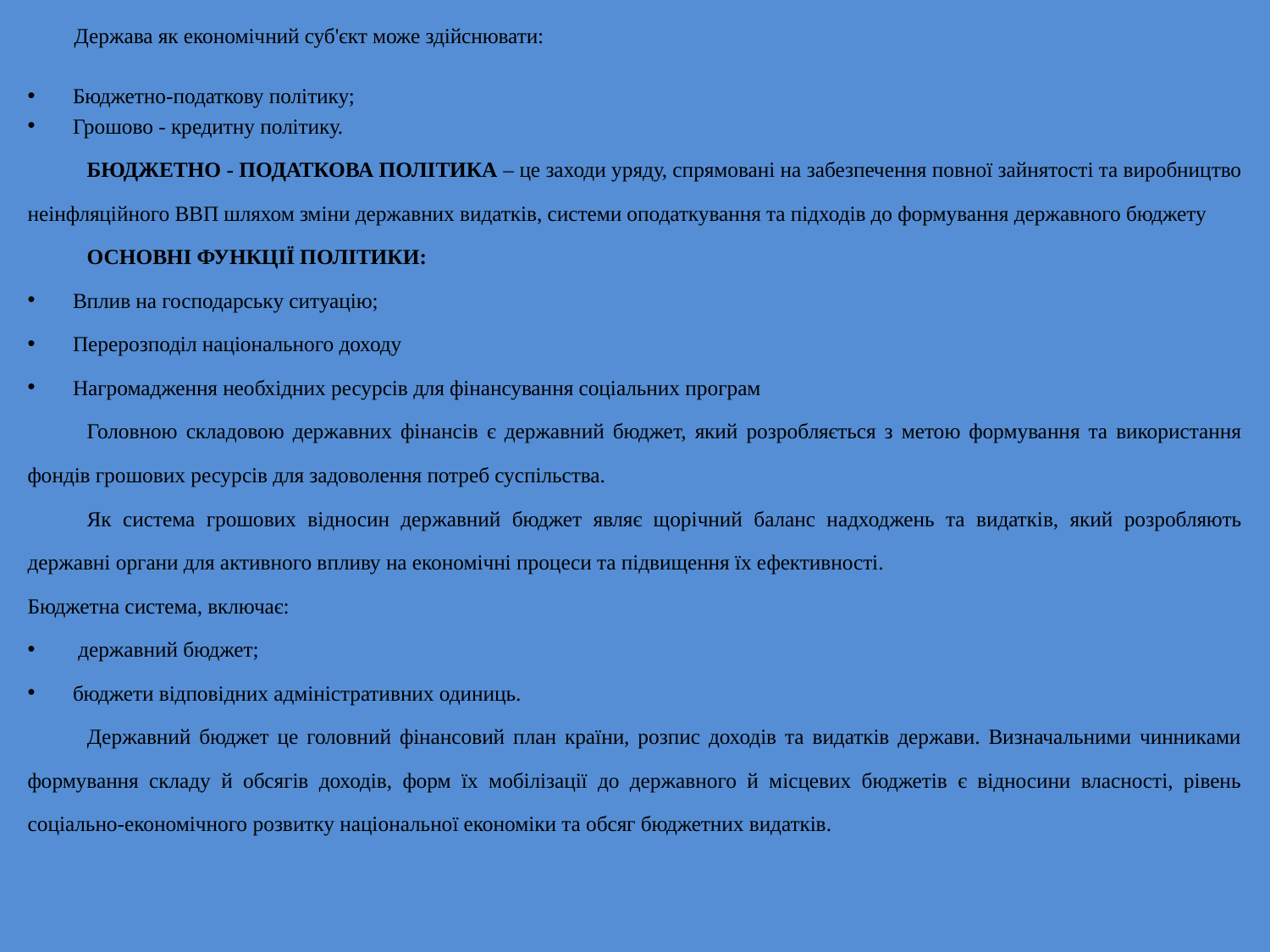

Держава як економічний суб'єкт може здійснювати:

Бюджетно-податкову політику;
Грошово - кредитну політику.
БЮДЖЕТНО - ПОДАТКОВА ПОЛІТИКА – це заходи уряду, спрямовані на забезпечення повної зайнятості та виробництво неінфляційного ВВП шляхом зміни державних видатків, системи оподаткування та підходів до формування державного бюджету
ОСНОВНІ ФУНКЦІЇ ПОЛІТИКИ:
Вплив на господарську ситуацію;
Перерозподіл національного доходу
Нагромадження необхідних ресурсів для фінансування соціальних програм
Головною складовою державних фінансів є державний бюджет, який розробляється з метою формування та використання фондів грошових ресурсів для задоволення потреб суспільства.
Як система грошових відносин державний бюджет являє щорічний баланс надходжень та видатків, який розробляють державні органи для активного впливу на економічні процеси та підвищення їх ефективності.
Бюджетна система, включає:
 державний бюджет;
бюджети відповідних адміністративних одиниць.
Державний бюджет це головний фінансовий план країни, розпис доходів та видатків держави. Визначальними чинниками формування складу й обсягів доходів, форм їх мобілізації до державного й місцевих бюджетів є відносини власності, рівень соціально-економічного розвитку національної економіки та обсяг бюджетних видатків.